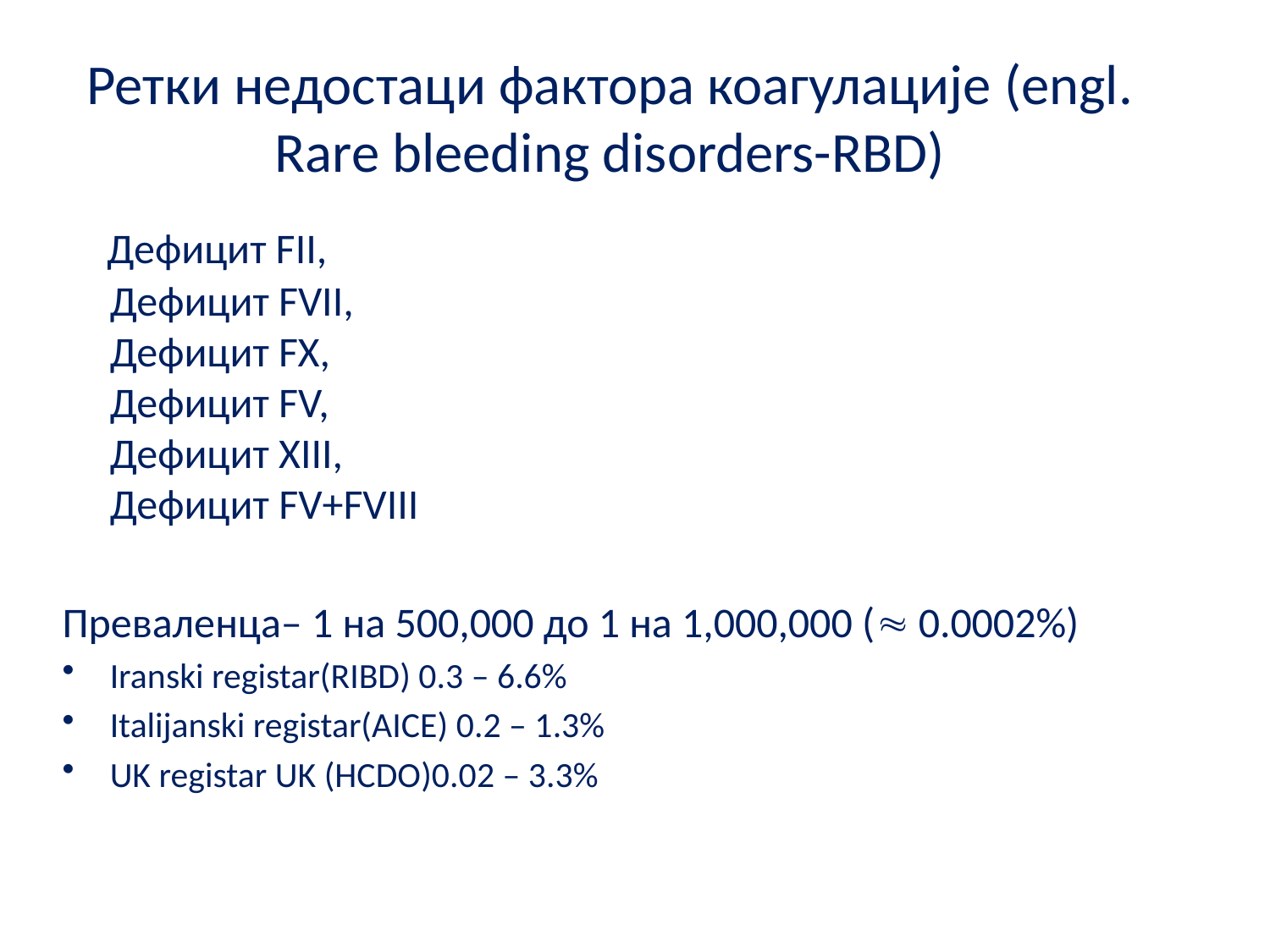

Ретки недостаци фактора коагулације (engl. Rare bleeding disorders-RBD)
    Дефицит FII,
Дефицит FVII,
Дефицит FX,
Дефицит FV,
Дефицит XIII,
Дефицит FV+FVIII

Преваленца– 1 на 500,000 до 1 на 1,000,000 (≈ 0.0002%)
Iranski registar(RIBD) 0.3 – 6.6%
Italijanski registar(AICE) 0.2 – 1.3%
UK registar UK (HCDO)0.02 – 3.3%